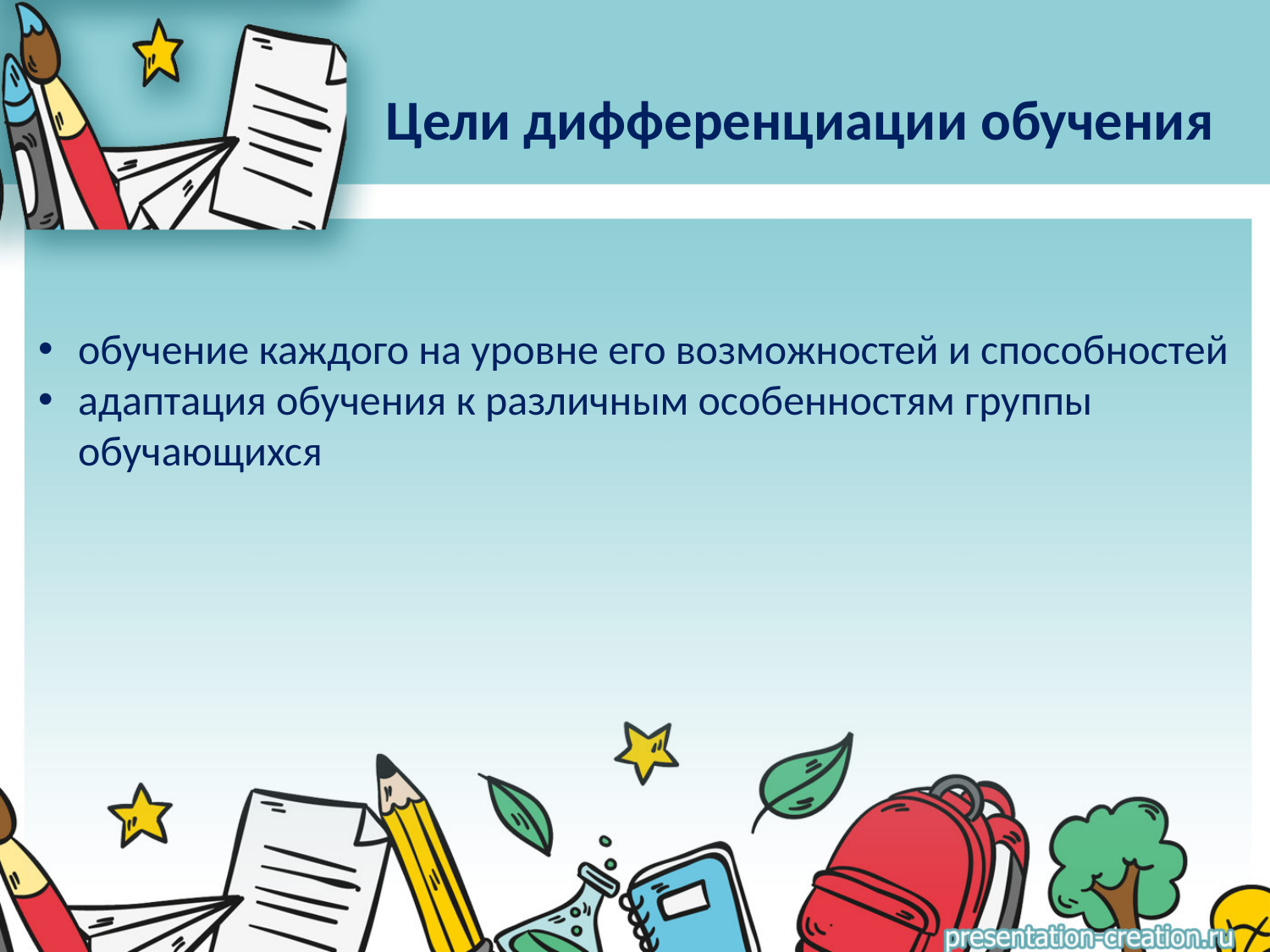

# Цели дифференциации обучения
обучение каждого на уровне его возможностей и способностей
адаптация обучения к различным особенностям группы обучающихся